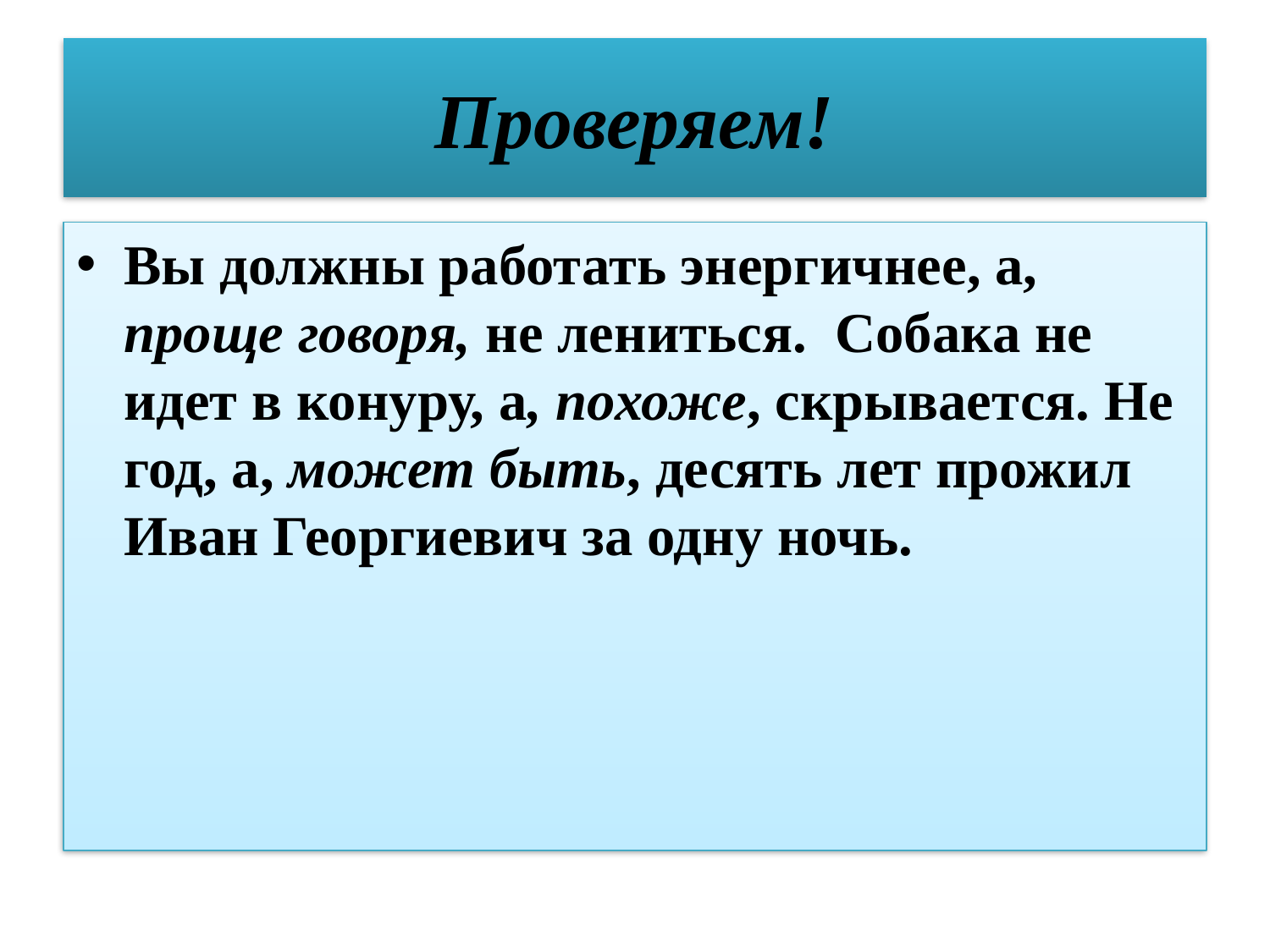

# Проверяем!
Вы должны работать энергичнее, а, проще говоря, не лениться.  Собака не идет в конуру, а, похоже, скрывается. Не год, а, может быть, десять лет прожил Иван Георгиевич за одну ночь.